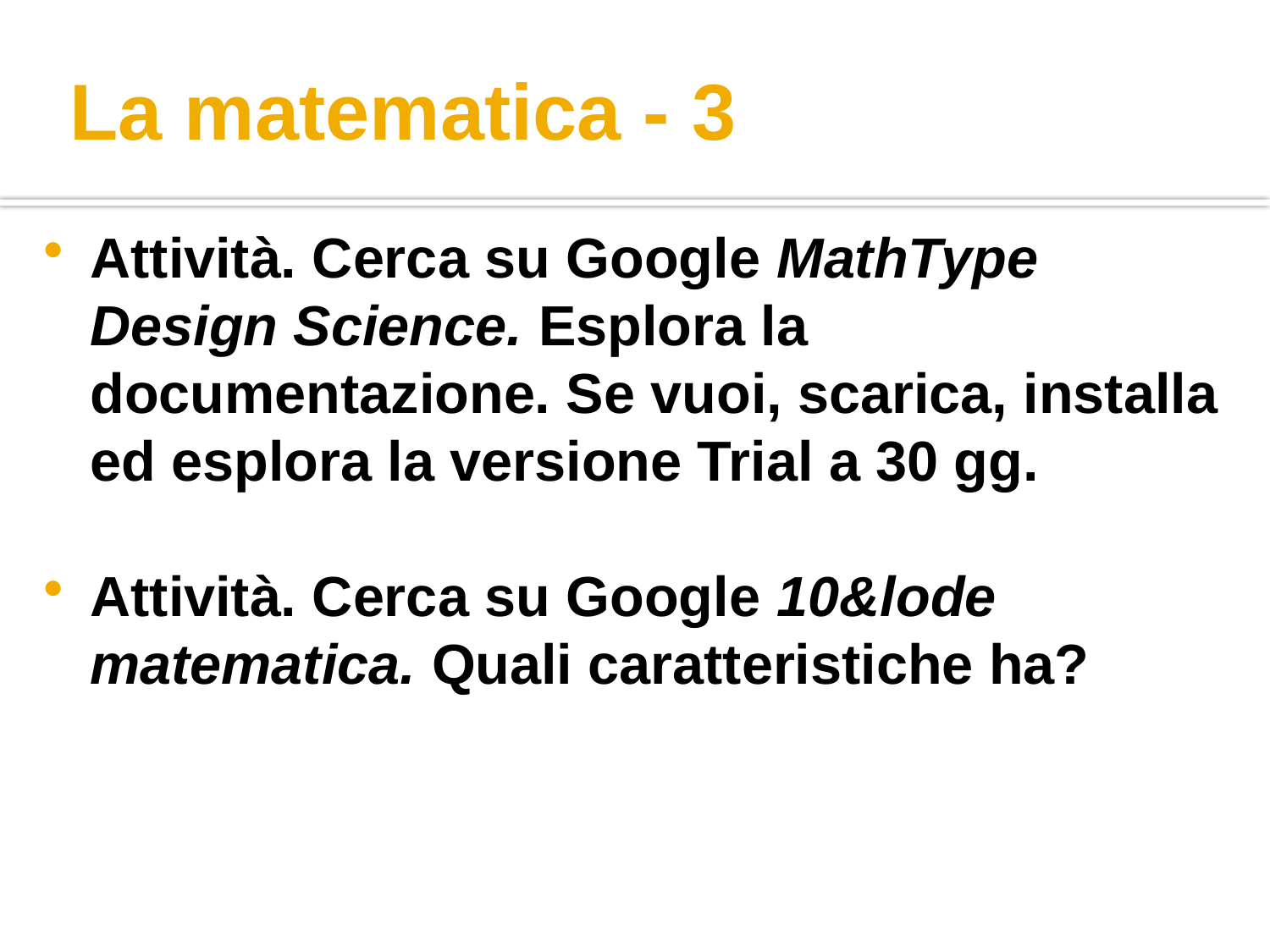

# La matematica - 3
Attività. Cerca su Google MathType Design Science. Esplora la documentazione. Se vuoi, scarica, installa ed esplora la versione Trial a 30 gg.

Attività. Cerca su Google 10&lode matematica. Quali caratteristiche ha?